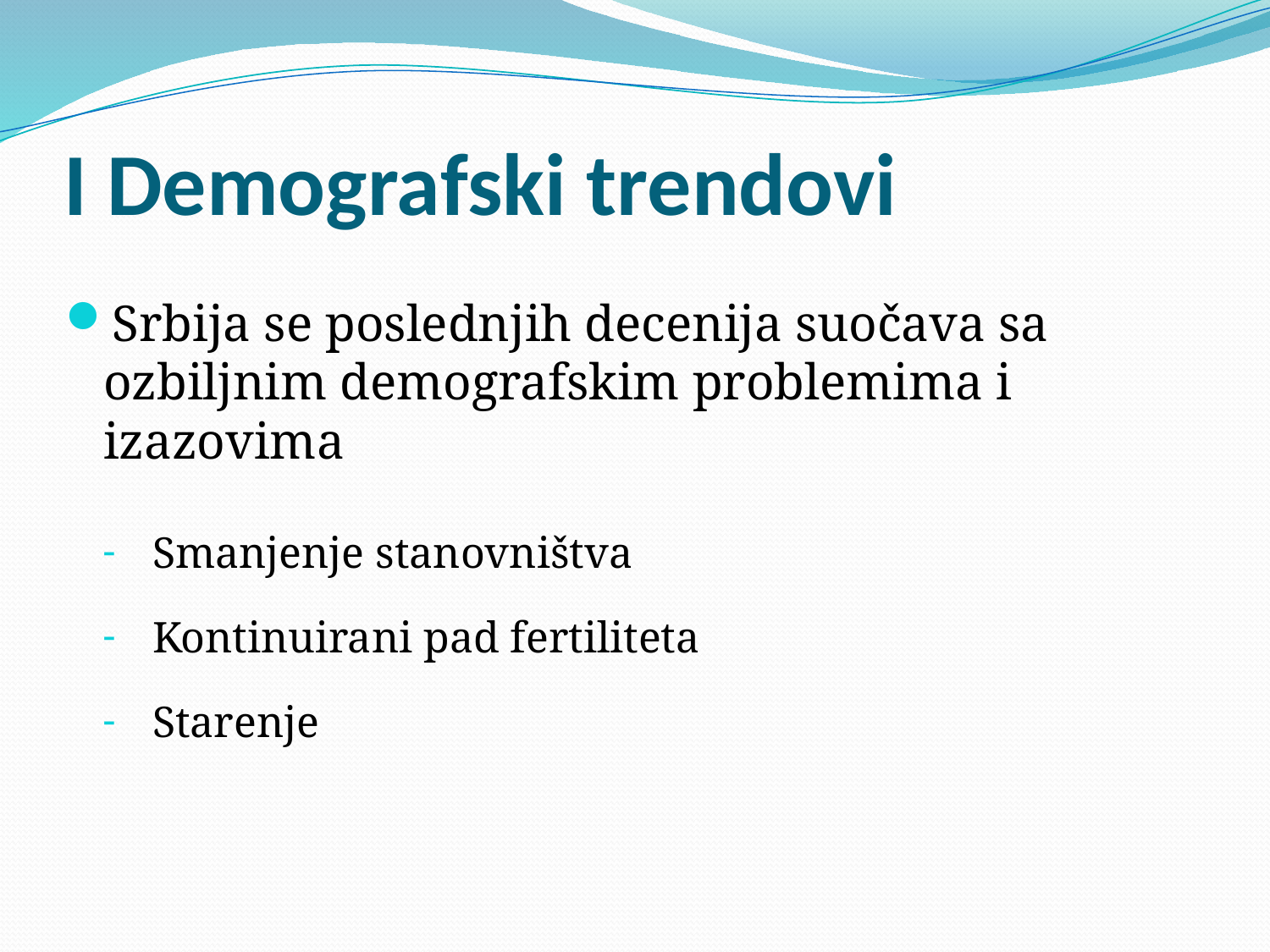

# I Demografski trendovi
Srbija se poslednjih decenija suočava sa ozbiljnim demografskim problemima i izazovima
Smanjenje stanovništva
Kontinuirani pad fertiliteta
Starenje